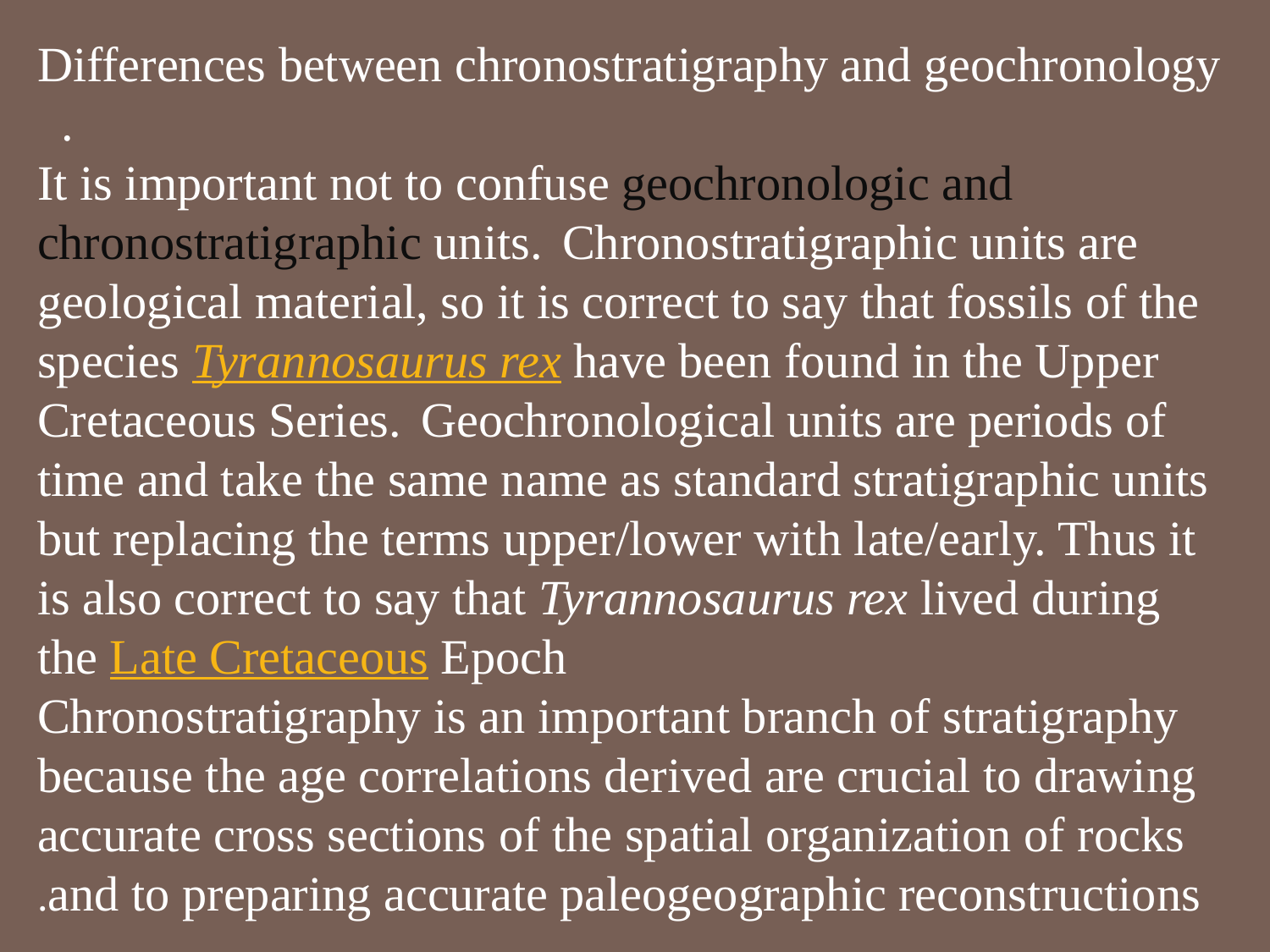

Differences between chronostratigraphy and geochronology .
It is important not to confuse geochronologic and chronostratigraphic units.  Chronostratigraphic units are geological material, so it is correct to say that fossils of the species Tyrannosaurus rex have been found in the Upper Cretaceous Series.  Geochronological units are periods of time and take the same name as standard stratigraphic units but replacing the terms upper/lower with late/early. Thus it is also correct to say that Tyrannosaurus rex lived during the Late Cretaceous Epoch
Chronostratigraphy is an important branch of stratigraphy because the age correlations derived are crucial to drawing accurate cross sections of the spatial organization of rocks and to preparing accurate paleogeographic reconstructions.